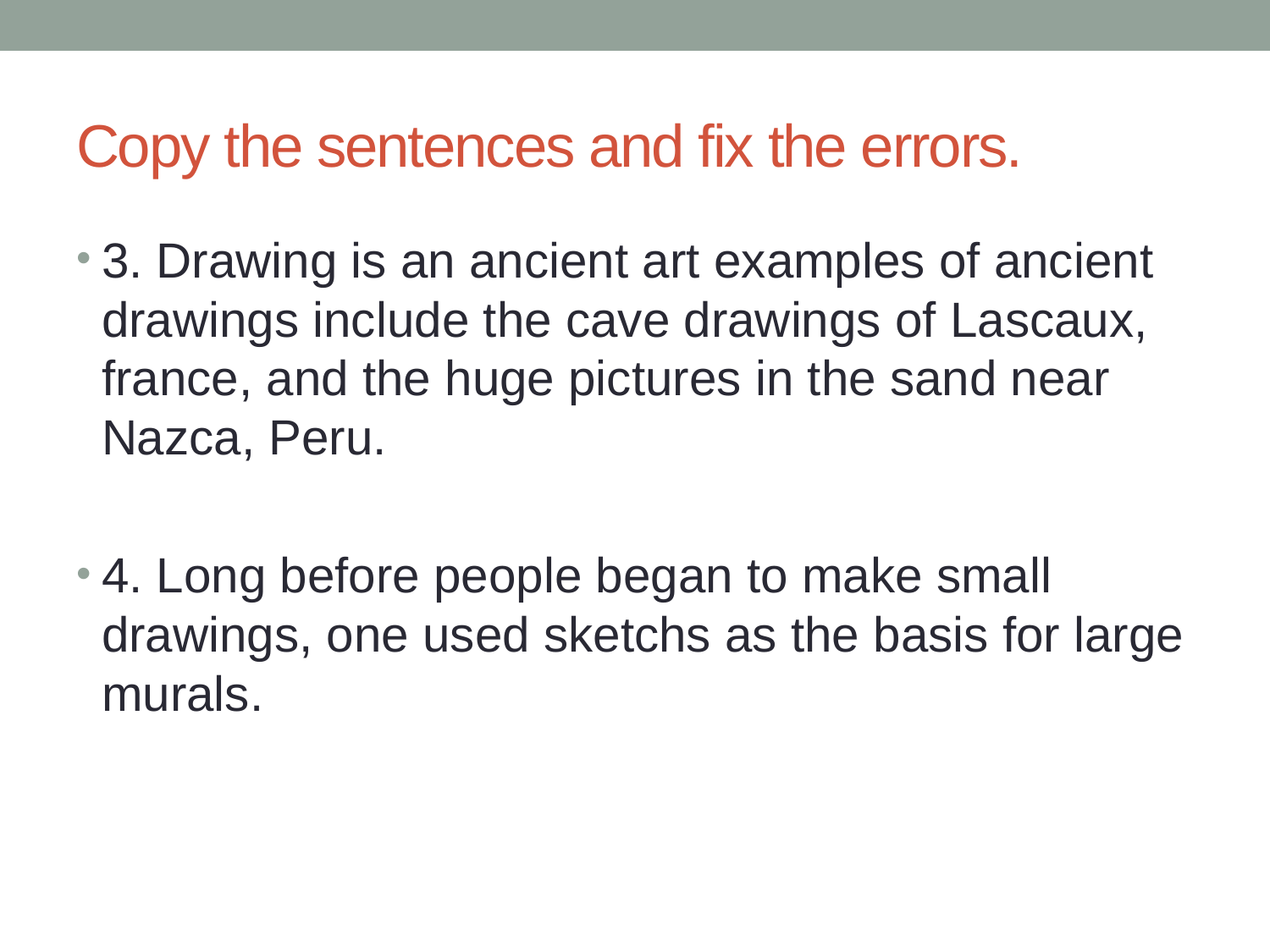

# Copy the sentences and fix the errors.
3. Drawing is an ancient art examples of ancient drawings include the cave drawings of Lascaux, france, and the huge pictures in the sand near Nazca, Peru.

4. Long before people began to make small drawings, one used sketchs as the basis for large murals.